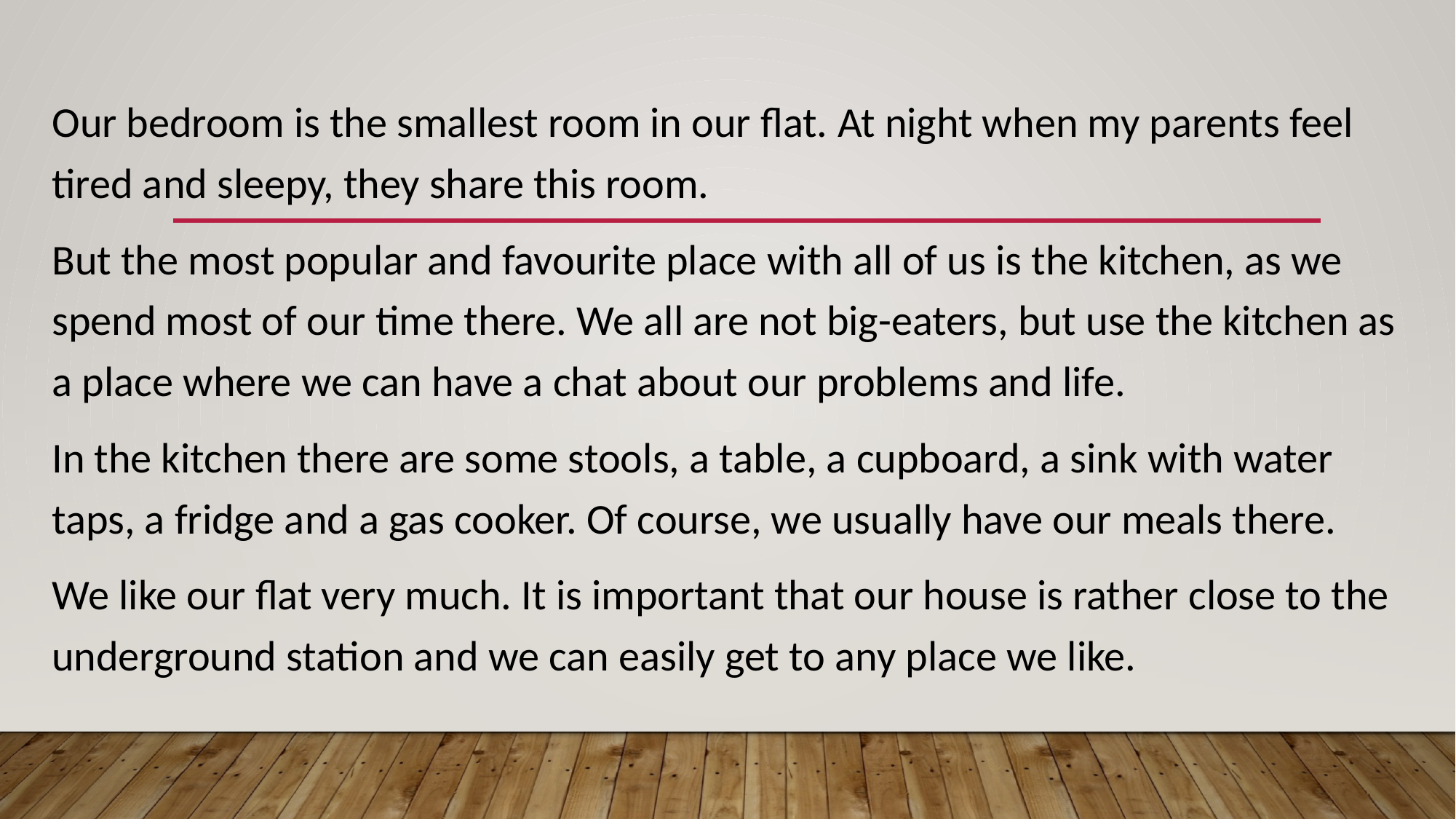

Our bedroom is the smallest room in our flat. At night when my parents feel tired and sleepy, they share this room.
But the most popular and favourite place with all of us is the kitchen, as we spend most of our time there. We all are not big-eaters, but use the kitchen as a place where we can have a chat about our problems and life.
In the kitchen there are some stools, a table, a cupboard, a sink with water taps, a fridge and a gas cooker. Of course, we usually have our meals there.
We like our flat very much. It is important that our house is rather close to the underground station and we can easily get to any place we like.

#